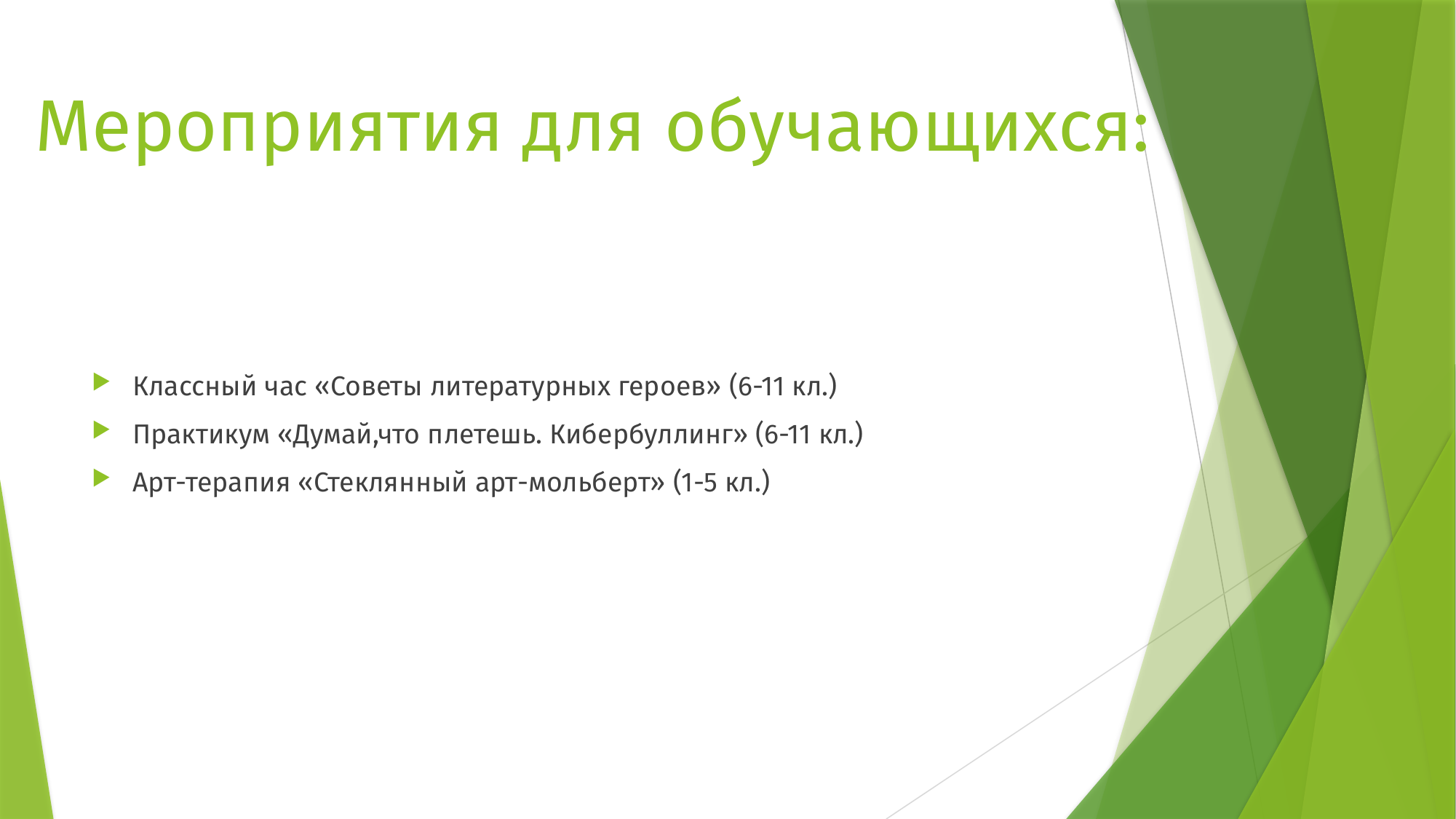

# Мероприятия для обучающихся:
Классный час «Советы литературных героев» (6-11 кл.)
Практикум «Думай,что плетешь. Кибербуллинг» (6-11 кл.)
Арт-терапия «Стеклянный арт-мольберт» (1-5 кл.)